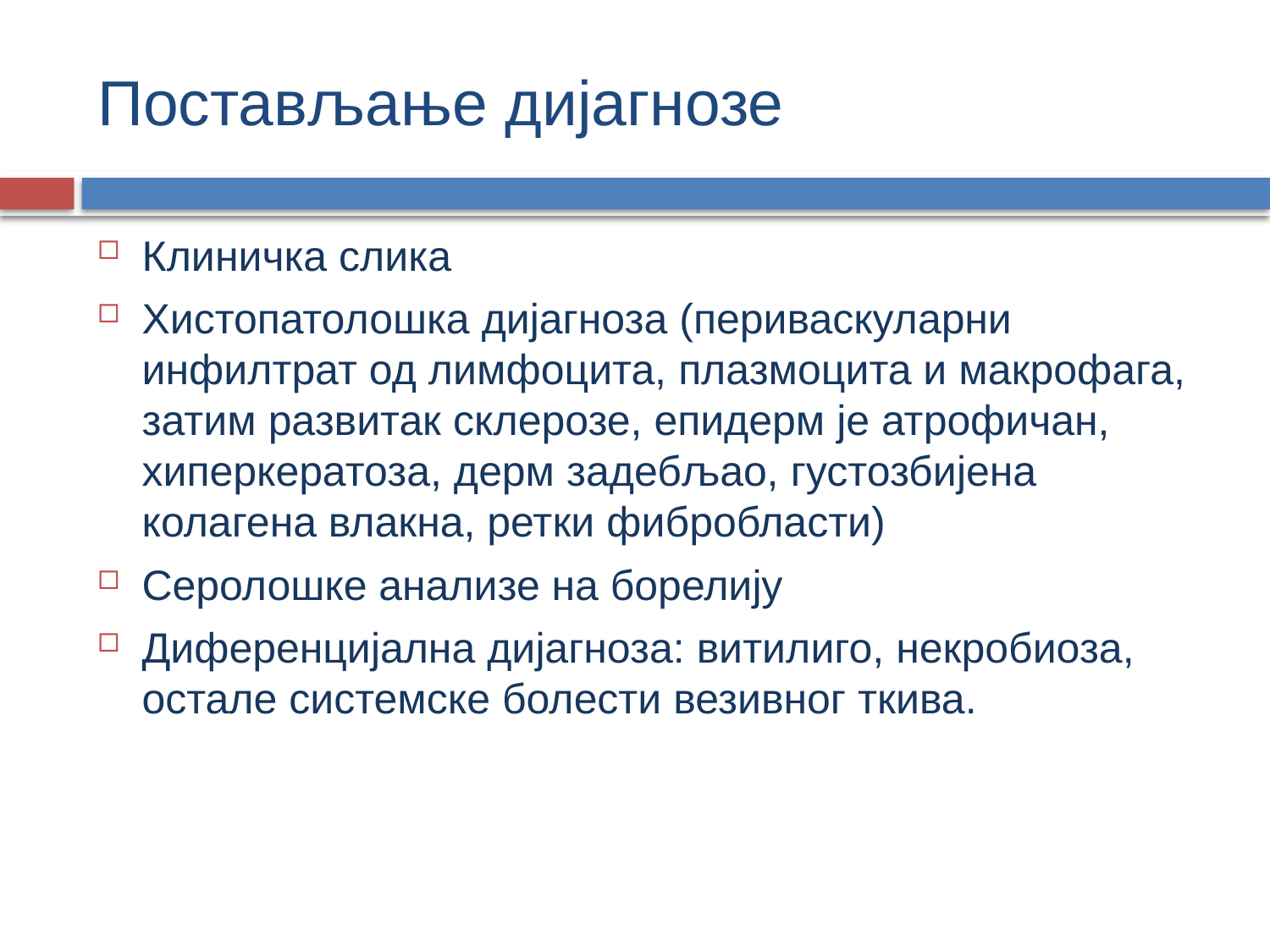

# Постављање дијагнозе
Клиничка слика
Хистопатолошка дијагноза (периваскуларни инфилтрат од лимфоцита, плазмоцита и макрофага, затим развитак склерозе, епидерм је атрофичан, хиперкератоза, дерм задебљао, густозбијена колагена влакна, ретки фибробласти)
Серолошке анализе на борелију
Диференцијална дијагноза: витилиго, некробиоза, остале системске болести везивног ткива.